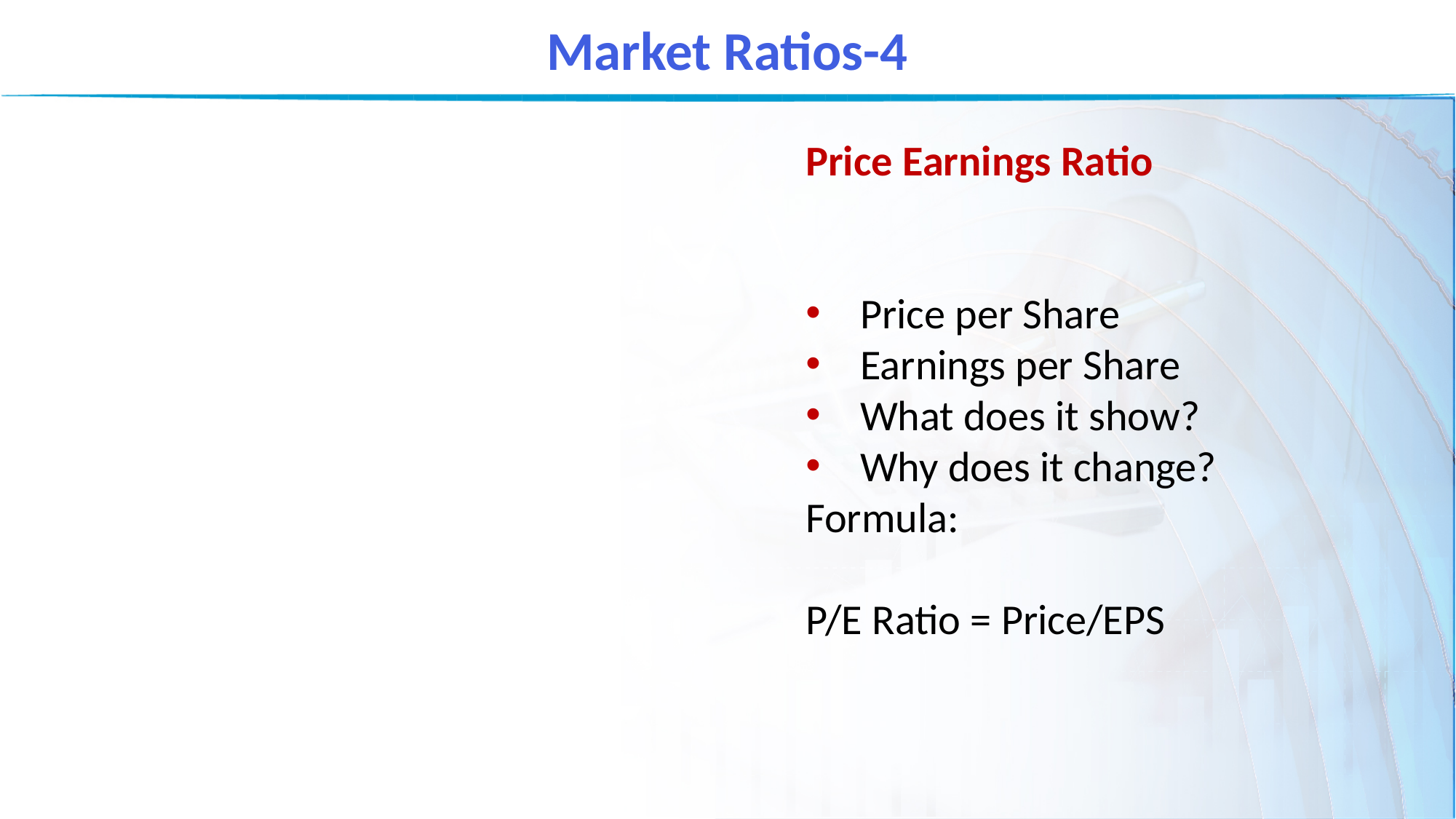

Market Ratios-4
Price Earnings Ratio

Price per Share
Earnings per Share
What does it show?
Why does it change?
Formula:

P/E Ratio = Price/EPS